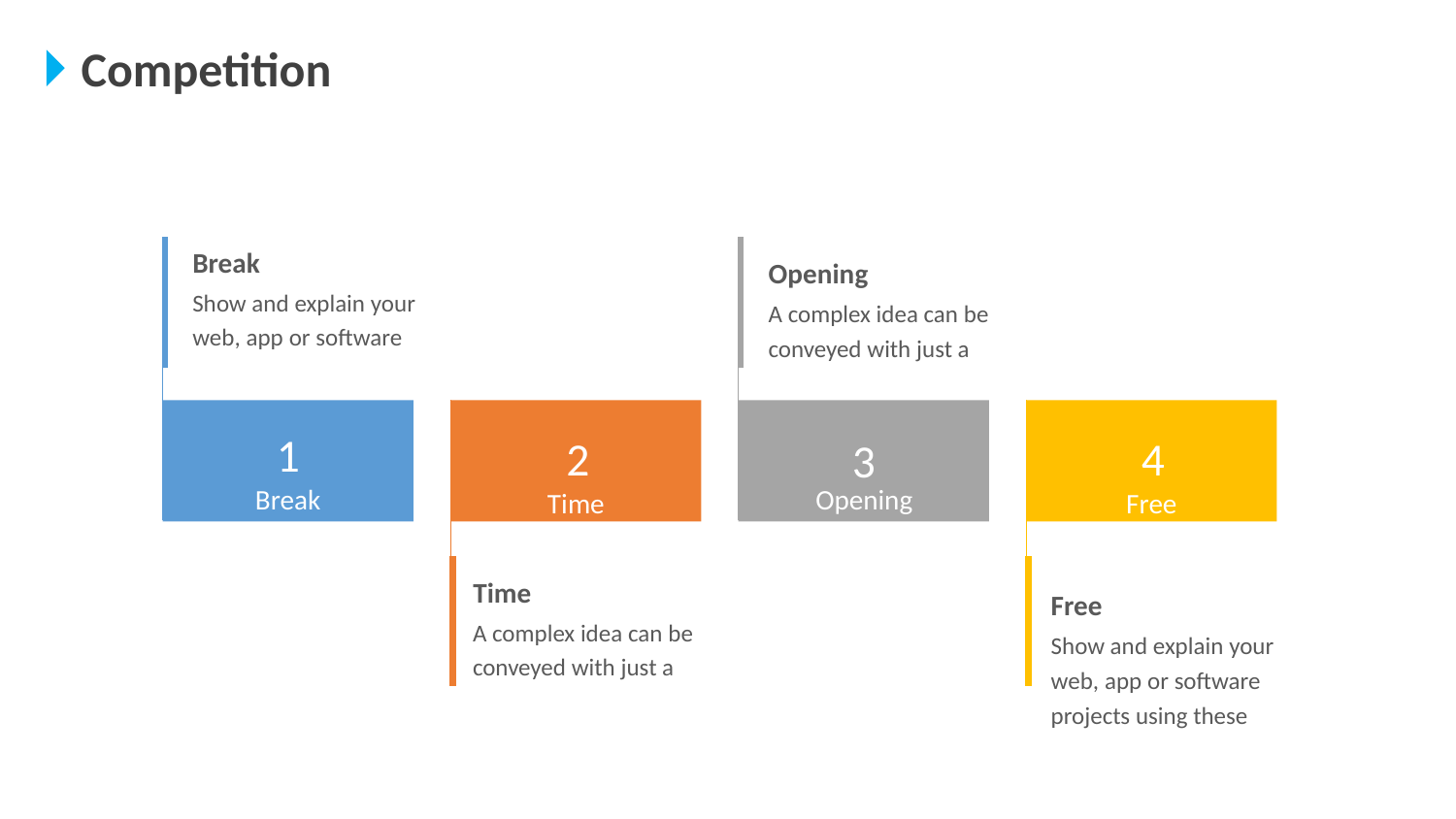

Competition

Break

Opening
Show and explain your  web, app or software
A complex idea can be conveyed with just a

1
Break

2
Time

3
Opening

4
Free
Time
Free
A complex idea can be conveyed with just a
Show and explain your  web, app or software  projects using these